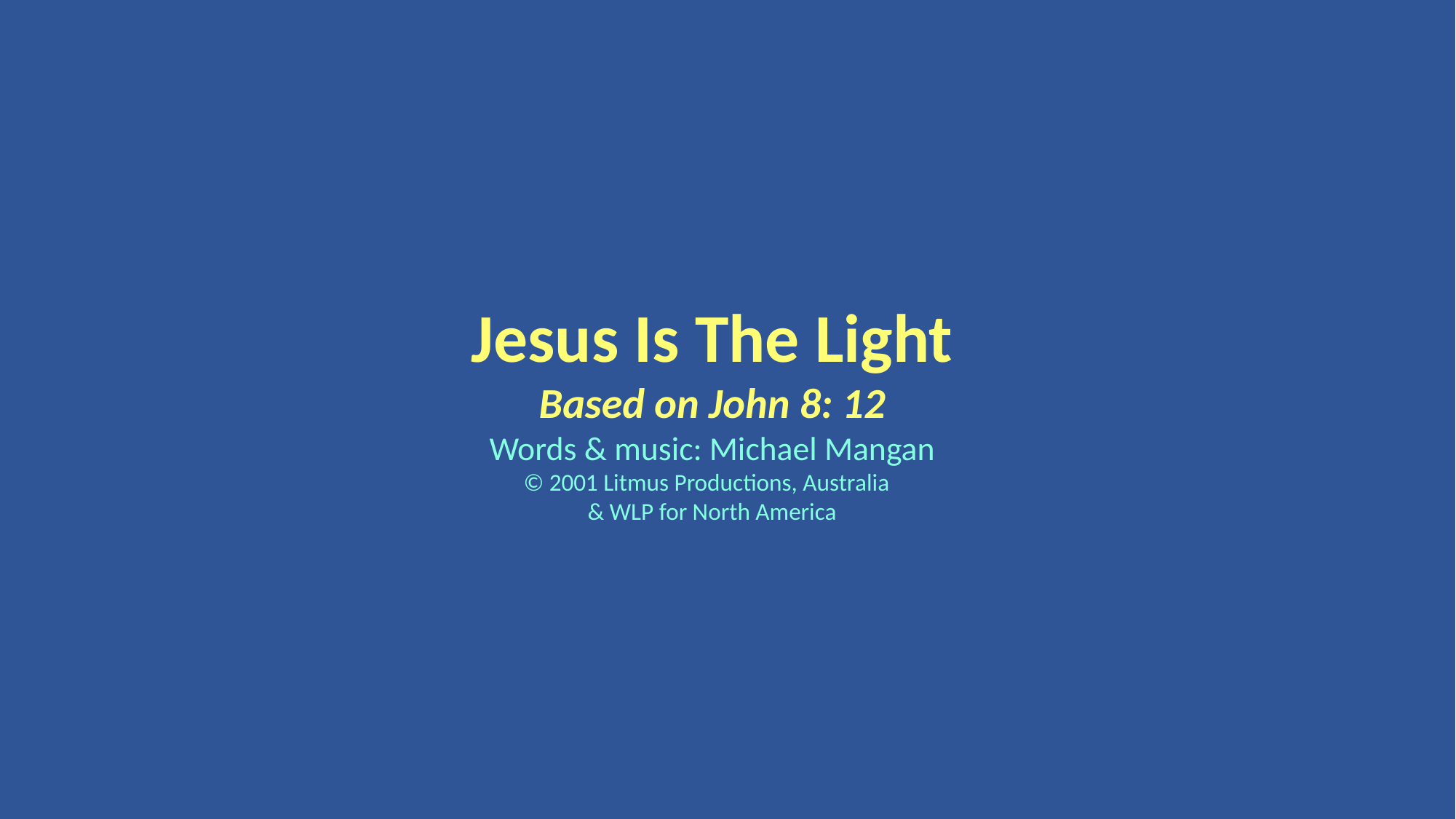

Jesus Is The Light
Based on John 8: 12
Words & music: Michael Mangan
© 2001 Litmus Productions, Australia
& WLP for North America